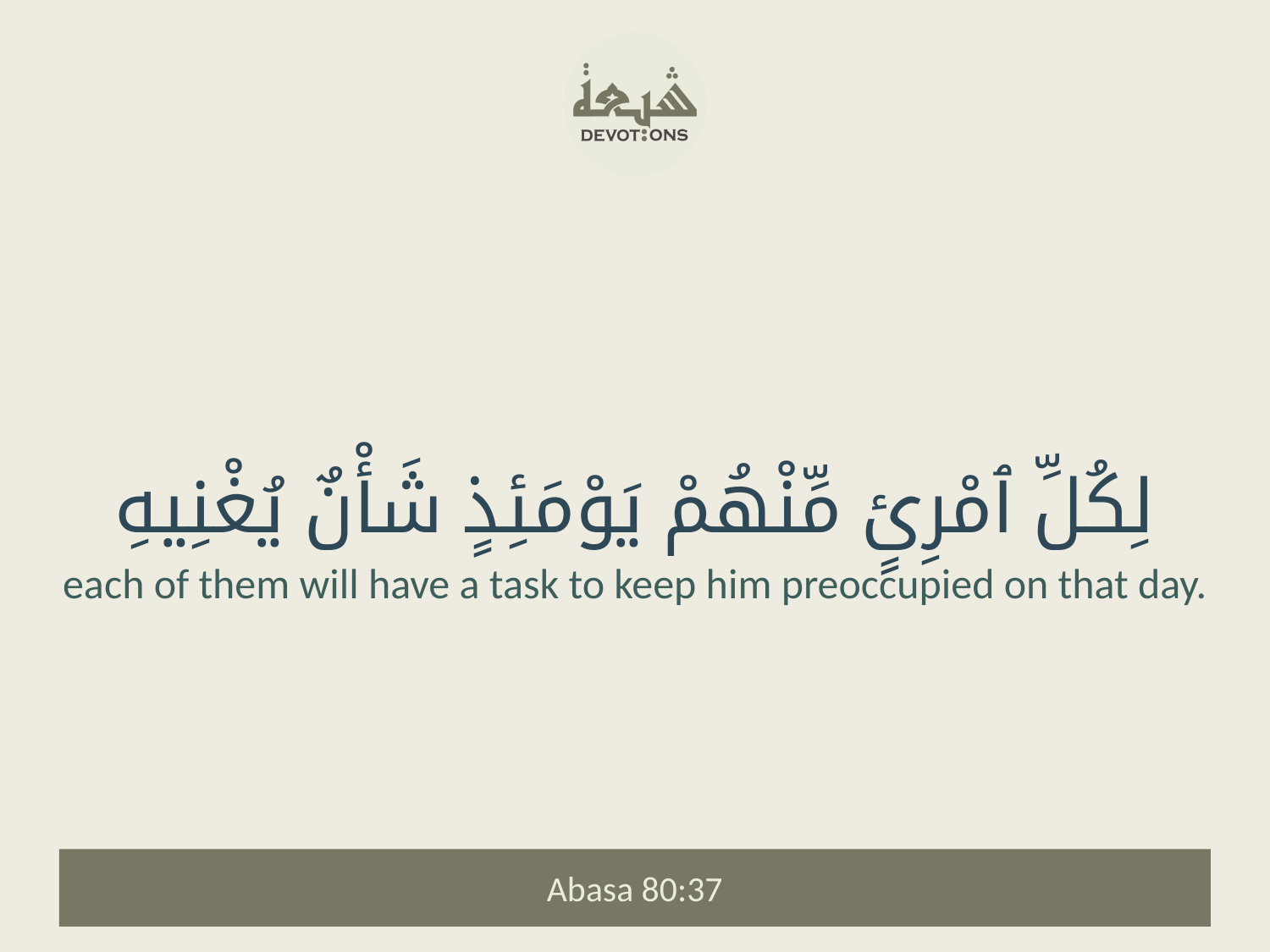

لِكُلِّ ٱمْرِئٍ مِّنْهُمْ يَوْمَئِذٍ شَأْنٌ يُغْنِيهِ
each of them will have a task to keep him preoccupied on that day.
Abasa 80:37